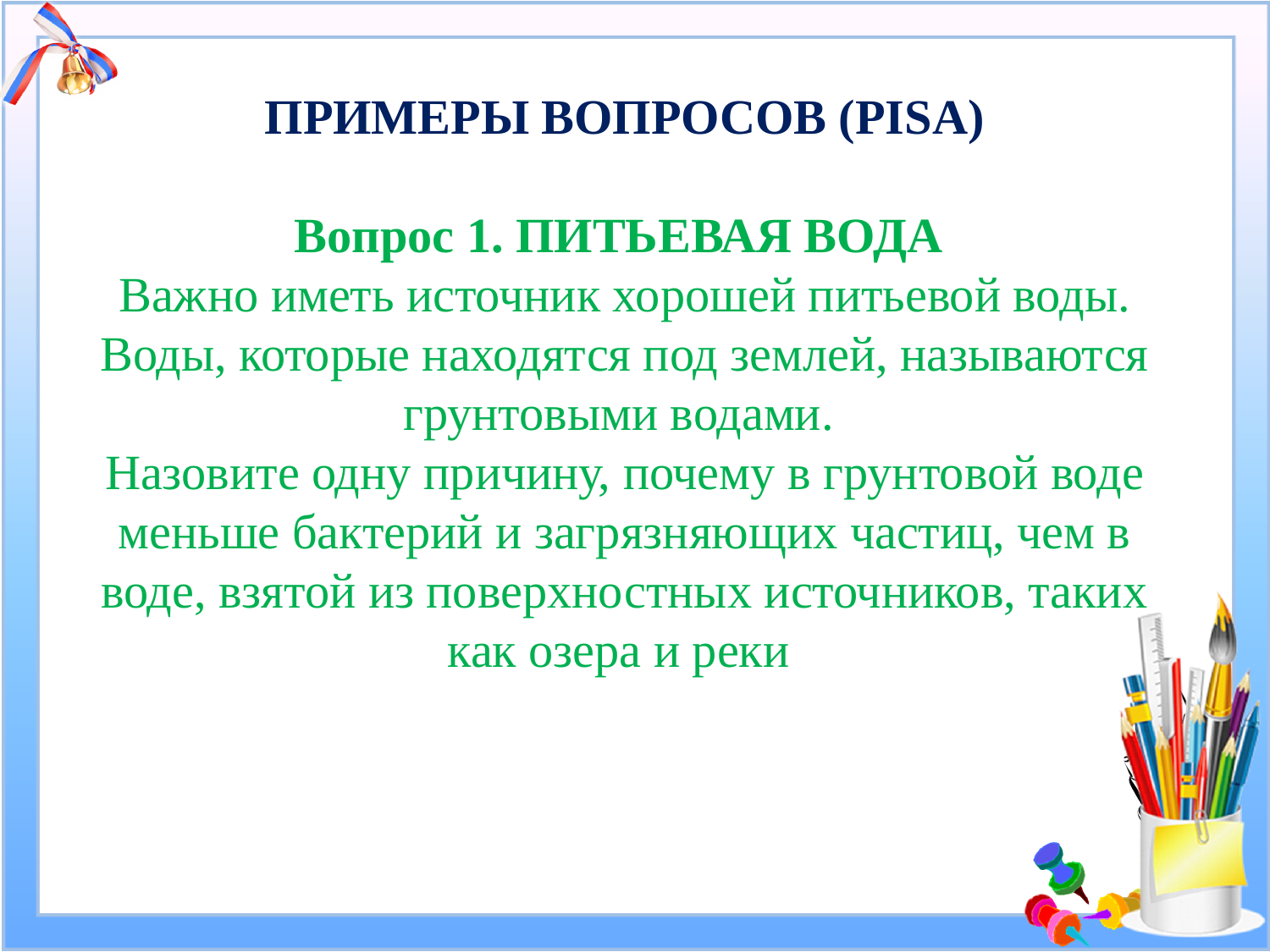

# ПРИМЕРЫ ВОПРОСОВ (PISA) Вопрос 1. ПИТЬЕВАЯ ВОДА Важно иметь источник хорошей питьевой воды. Воды, которые находятся под землей, называются грунтовыми водами. Назовите одну причину, почему в грунтовой воде меньше бактерий и загрязняющих частиц, чем в воде, взятой из поверхностных источников, таких как озера и реки